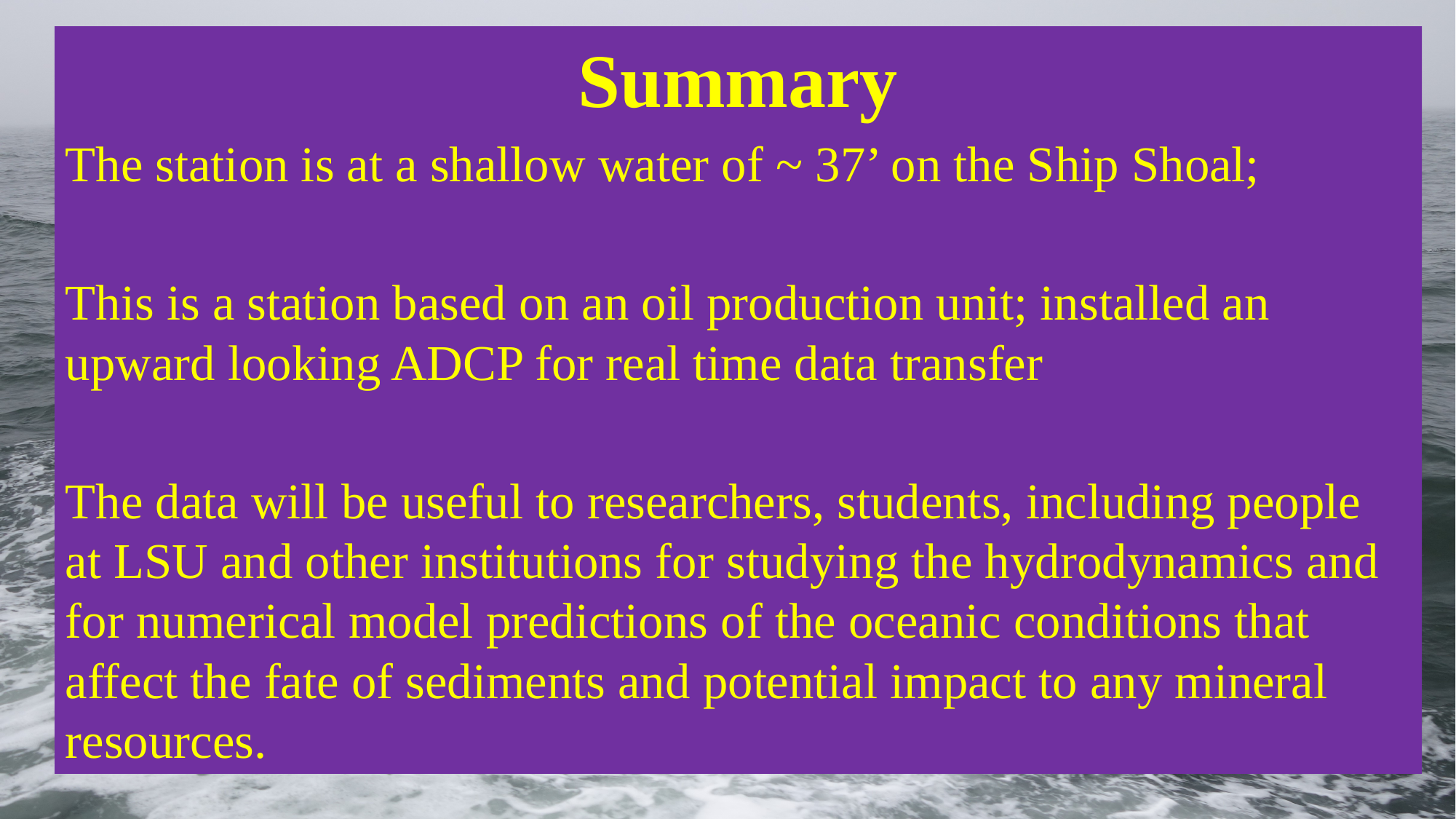

Summary
The station is at a shallow water of ~ 37’ on the Ship Shoal;

This is a station based on an oil production unit; installed an upward looking ADCP for real time data transfer

The data will be useful to researchers, students, including people at LSU and other institutions for studying the hydrodynamics and for numerical model predictions of the oceanic conditions that affect the fate of sediments and potential impact to any mineral resources.